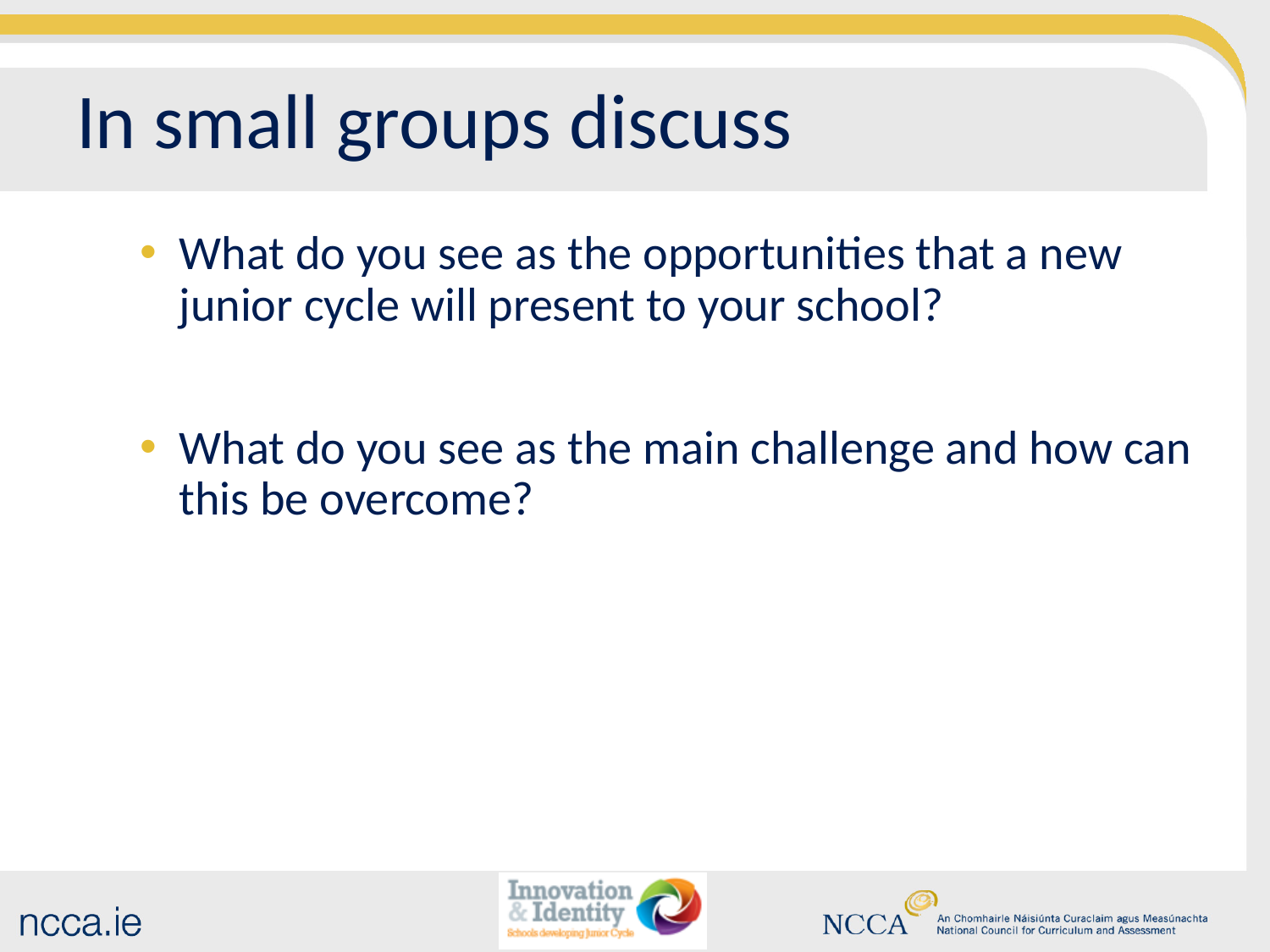

In small groups discuss
What do you see as the opportunities that a new junior cycle will present to your school?

What do you see as the main challenge and how can this be overcome?